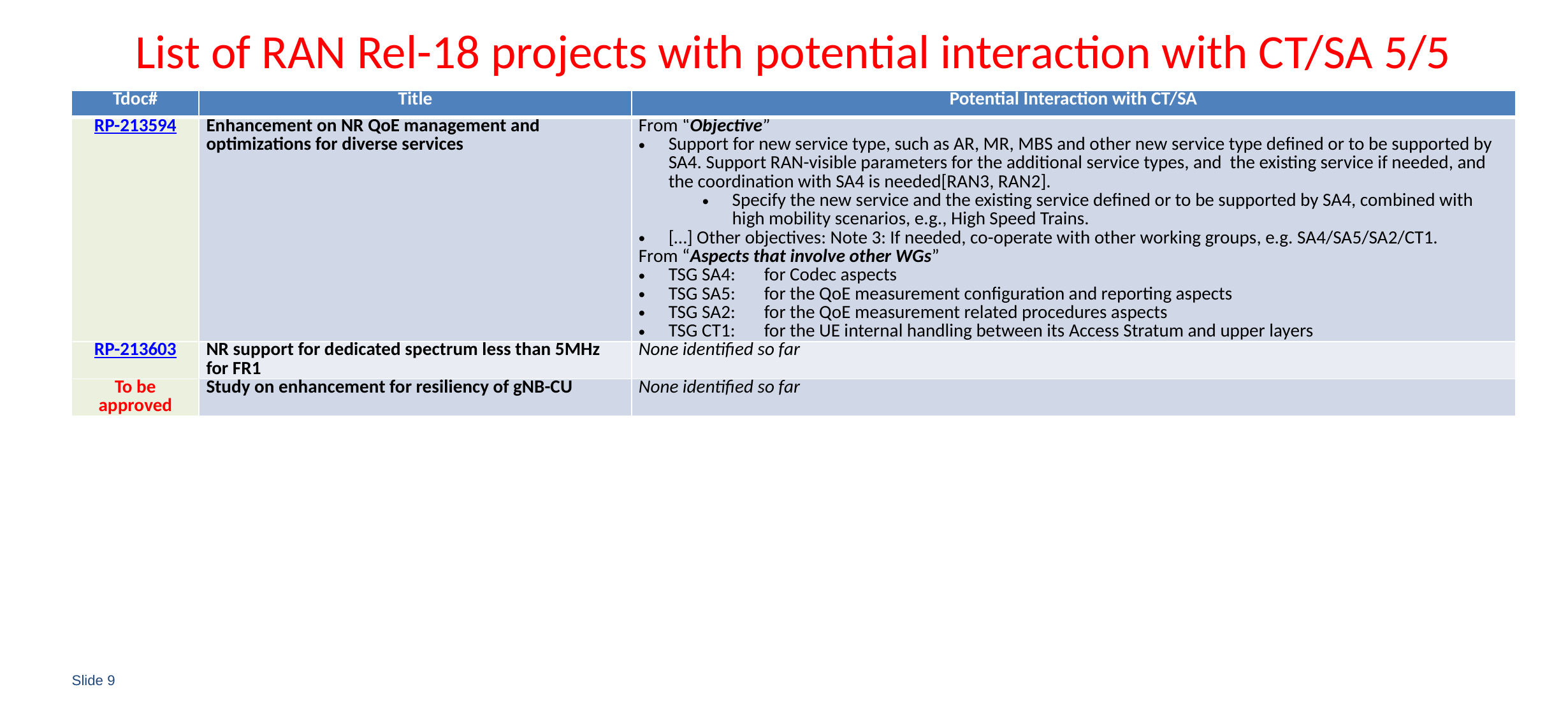

# List of RAN Rel-18 projects with potential interaction with CT/SA 5/5
| Tdoc# | Title | Potential Interaction with CT/SA |
| --- | --- | --- |
| RP-213594 | Enhancement on NR QoE management and optimizations for diverse services | From “Objective” Support for new service type, such as AR, MR, MBS and other new service type defined or to be supported by SA4. Support RAN-visible parameters for the additional service types, and the existing service if needed, and the coordination with SA4 is needed[RAN3, RAN2]. Specify the new service and the existing service defined or to be supported by SA4, combined with high mobility scenarios, e.g., High Speed Trains. […] Other objectives: Note 3: If needed, co-operate with other working groups, e.g. SA4/SA5/SA2/CT1. From “Aspects that involve other WGs” TSG SA4: for Codec aspects TSG SA5: for the QoE measurement configuration and reporting aspects TSG SA2: for the QoE measurement related procedures aspects TSG CT1: for the UE internal handling between its Access Stratum and upper layers |
| RP-213603 | NR support for dedicated spectrum less than 5MHz for FR1 | None identified so far |
| To be approved | Study on enhancement for resiliency of gNB-CU | None identified so far |